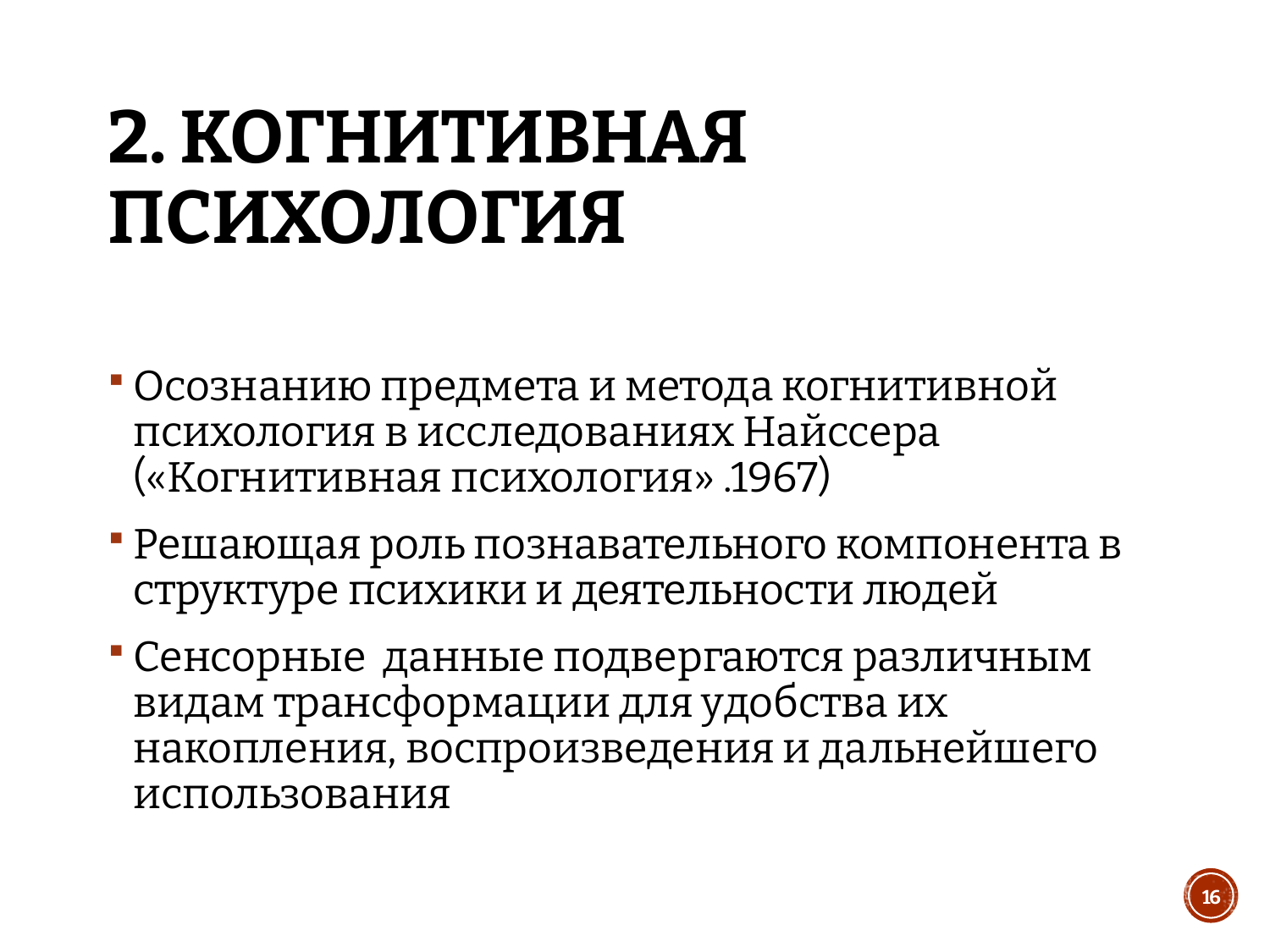

# 2. Когнитивная психология

Осознанию предмета и метода когнитивной психология в исследованиях Найссера («Когнитивная психология» .1967)
Решающая роль познавательного компонента в структуре психики и деятельности людей
Сенсорные  данные подвергаются различным видам трансформации для удобства их накопления, воспроизведения и дальнейшего использования

16